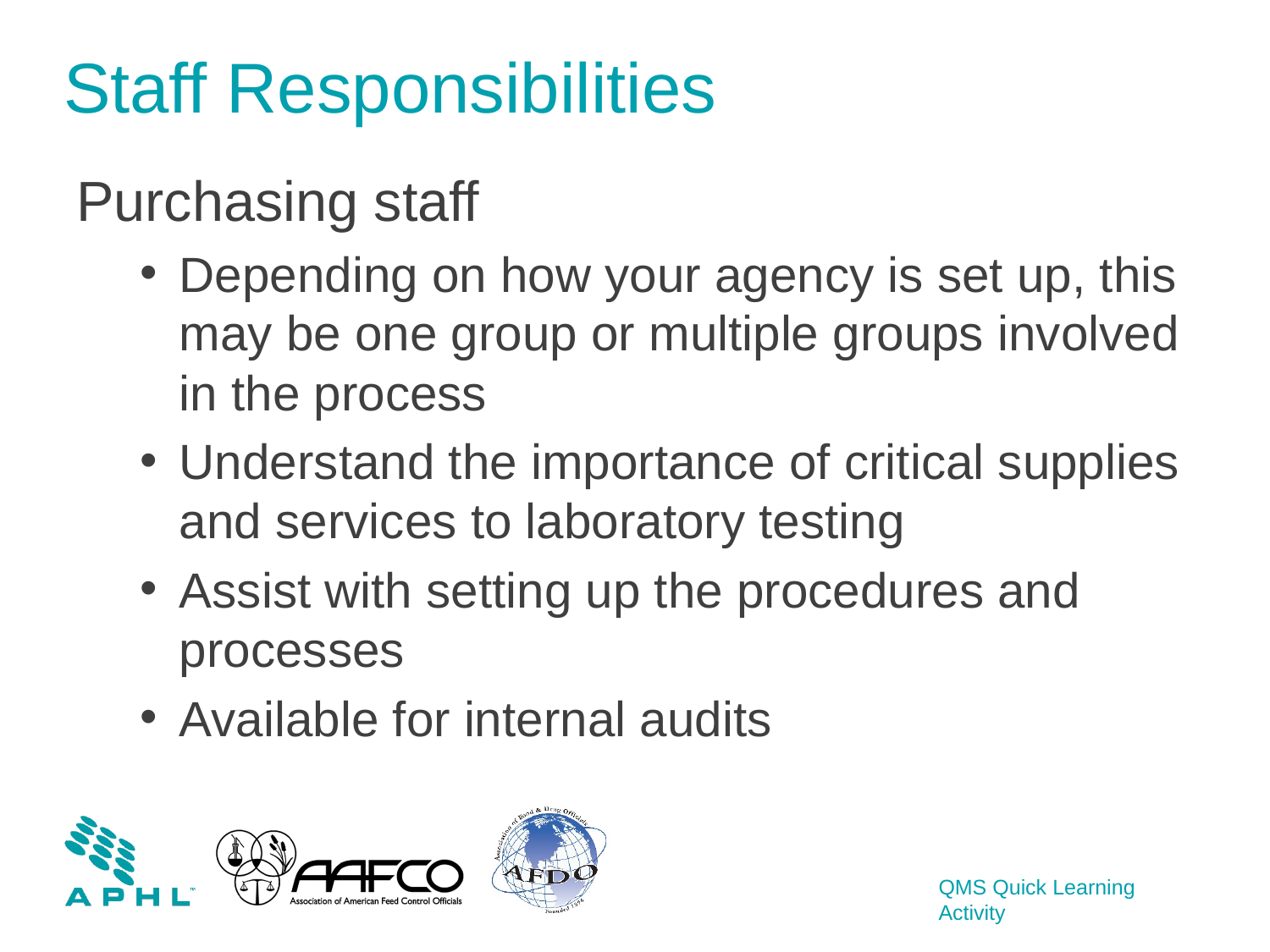

# Staff Responsibilities
Purchasing staff
Depending on how your agency is set up, this may be one group or multiple groups involved in the process
Understand the importance of critical supplies and services to laboratory testing
Assist with setting up the procedures and processes
Available for internal audits